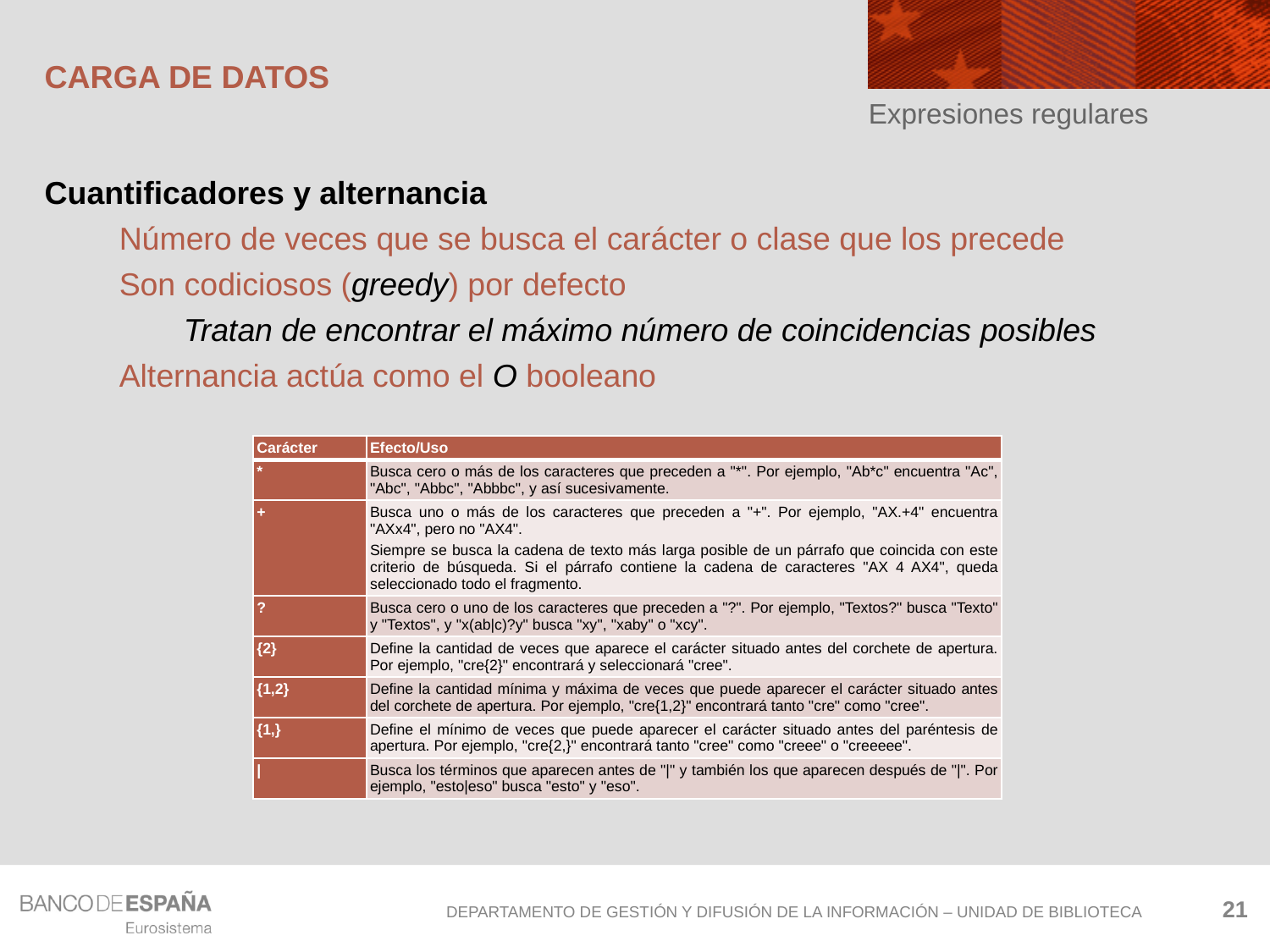

# CARGA DE DATOS
Expresiones regulares
Cuantificadores y alternancia
Número de veces que se busca el carácter o clase que los precede
Son codiciosos (greedy) por defecto
Tratan de encontrar el máximo número de coincidencias posibles
Alternancia actúa como el O booleano

| Carácter | Efecto/Uso |
| --- | --- |
| \* | Busca cero o más de los caracteres que preceden a "\*". Por ejemplo, "Ab\*c" encuentra "Ac", "Abc", "Abbc", "Abbbc", y así sucesivamente. |
| + | Busca uno o más de los caracteres que preceden a "+". Por ejemplo, "AX.+4" encuentra "AXx4", pero no "AX4". Siempre se busca la cadena de texto más larga posible de un párrafo que coincida con este criterio de búsqueda. Si el párrafo contiene la cadena de caracteres "AX 4 AX4", queda seleccionado todo el fragmento. |
| ? | Busca cero o uno de los caracteres que preceden a "?". Por ejemplo, "Textos?" busca "Texto" y "Textos", y "x(ab|c)?y" busca "xy", "xaby" o "xcy". |
| {2} | Define la cantidad de veces que aparece el carácter situado antes del corchete de apertura. Por ejemplo, "cre{2}" encontrará y seleccionará "cree". |
| {1,2} | Define la cantidad mínima y máxima de veces que puede aparecer el carácter situado antes del corchete de apertura. Por ejemplo, "cre{1,2}" encontrará tanto "cre" como "cree". |
| {1,} | Define el mínimo de veces que puede aparecer el carácter situado antes del paréntesis de apertura. Por ejemplo, "cre{2,}" encontrará tanto "cree" como "creee" o "creeeee". |
| | | Busca los términos que aparecen antes de "|" y también los que aparecen después de "|". Por ejemplo, "esto|eso" busca "esto" y "eso". |
21